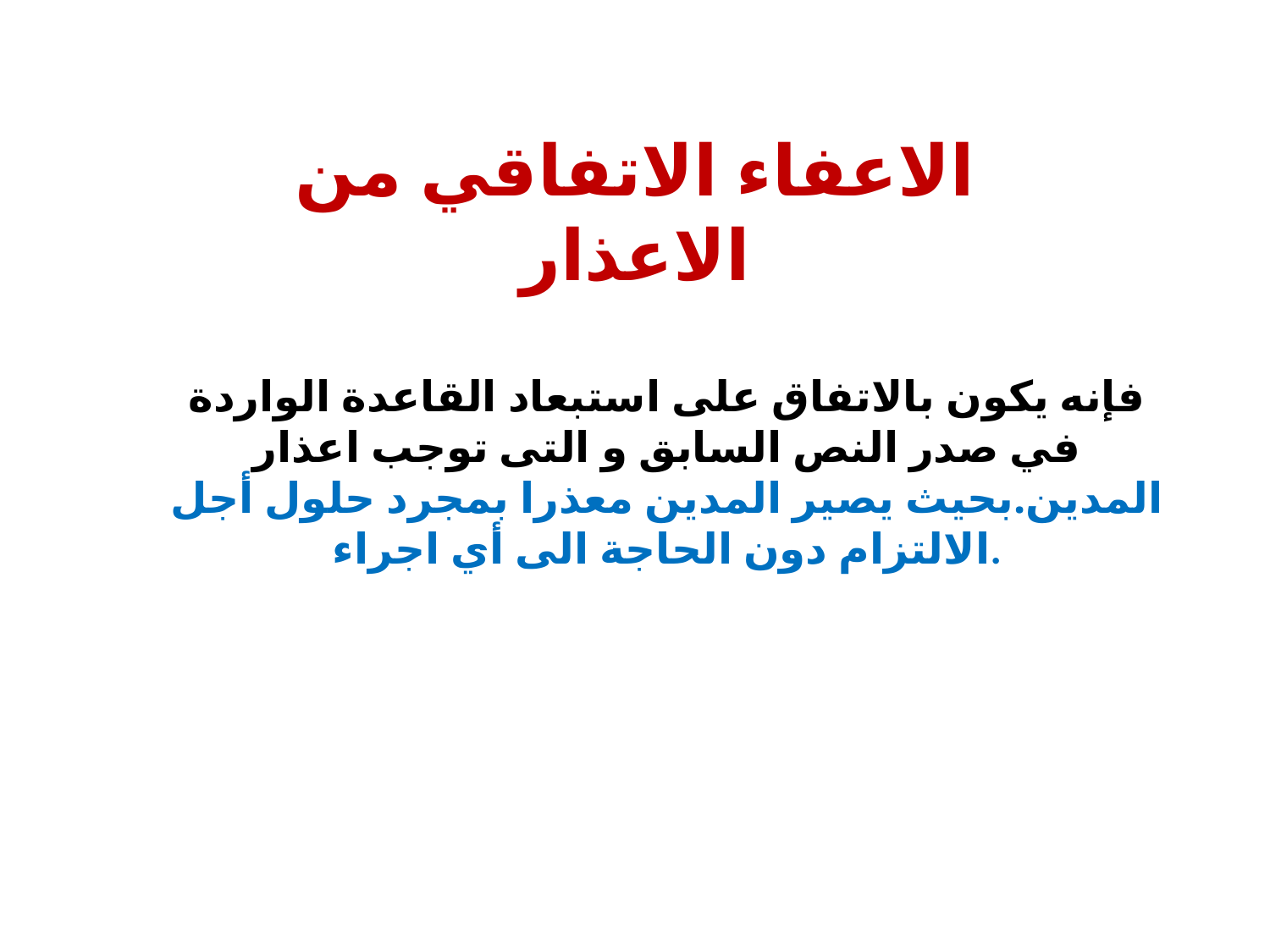

# الاعفاء الاتفاقي من الاعذار
فإنه يكون بالاتفاق على استبعاد القاعدة الواردة في صدر النص السابق و التى توجب اعذار المدين.بحيث يصير المدين معذرا بمجرد حلول أجل الالتزام دون الحاجة الى أي اجراء.